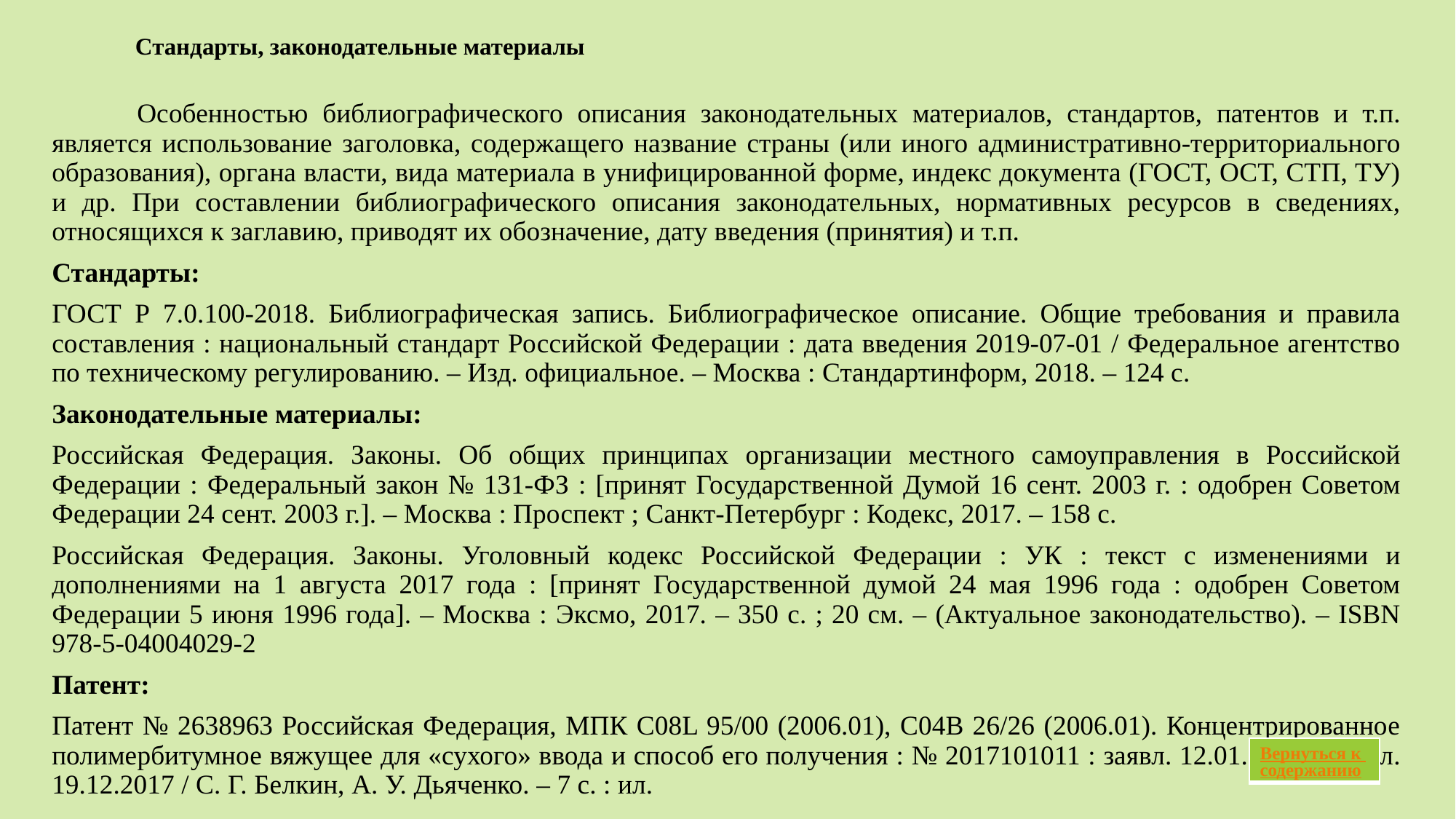

# Стандарты, законодательные материалы
	Особенностью библиографического описания законодательных материалов, стандартов, патентов и т.п. является использование заголовка, содержащего название страны (или иного административно-территориального образования), органа власти, вида материала в унифицированной форме, индекс документа (ГОСТ, ОСТ, СТП, ТУ) и др. При составлении библиографического описания законодательных, нормативных ресурсов в сведениях, относящихся к заглавию, приводят их обозначение, дату введения (принятия) и т.п.
Стандарты:
ГОСТ Р 7.0.100-2018. Библиографическая запись. Библиографическое описание. Общие требования и правила составления : национальный стандарт Российской Федерации : дата введения 2019-07-01 / Федеральное агентство по техническому регулированию. – Изд. официальное. – Москва : Стандартинформ, 2018. – 124 с.
Законодательные материалы:
Российская Федерация. Законы. Об общих принципах организации местного самоуправления в Российской Федерации : Федеральный закон № 131-ФЗ : [принят Государственной Думой 16 сент. 2003 г. : одобрен Советом Федерации 24 сент. 2003 г.]. – Москва : Проспект ; Санкт-Петербург : Кодекс, 2017. – 158 с.
Российская Федерация. Законы. Уголовный кодекс Российской Федерации : УК : текст с изменениями и дополнениями на 1 августа 2017 года : [принят Государственной думой 24 мая 1996 года : одобрен Советом Федерации 5 июня 1996 года]. – Москва : Эксмо, 2017. – 350 с. ; 20 см. – (Актуальное законодательство). – ISBN 978-5-04004029-2
Патент:
Патент № 2638963 Российская Федерация, МПК C08L 95/00 (2006.01), C04B 26/26 (2006.01). Концентрированное полимербитумное вяжущее для «сухого» ввода и способ его получения : № 2017101011 : заявл. 12.01.2017 : опубл. 19.12.2017 / С. Г. Белкин, А. У. Дьяченко. – 7 с. : ил.

| Вернуться к содержанию |
| --- |